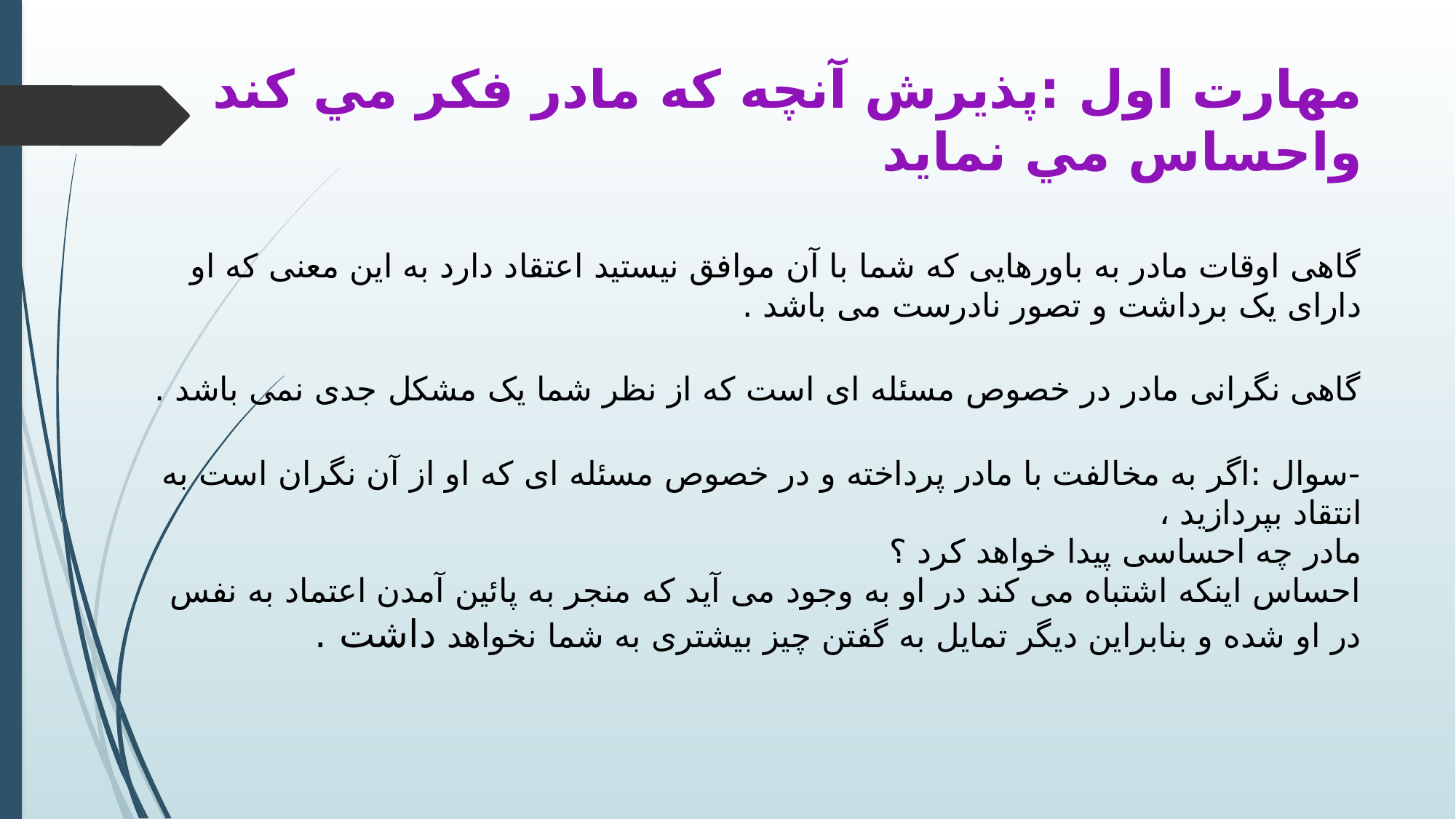

مهارت اول :پذيرش آنچه كه مادر فكر مي كند واحساس مي نمايد

گاهی اوقات مادر به باورهایی که شما با آن موافق نیستید اعتقاد دارد به این معنی که او دارای یک برداشت و تصور نادرست می باشد .
گاهی نگرانی مادر در خصوص مسئله ای است که از نظر شما یک مشکل جدی نمی باشد .
-سوال :اگر به مخالفت با مادر پرداخته و در خصوص مسئله ای که او از آن نگران است به انتقاد بپردازید ،
مادر چه احساسی پیدا خواهد کرد ؟
احساس اینکه اشتباه می کند در او به وجود می آید که منجر به پائین آمدن اعتماد به نفس در او شده و بنابراین دیگر تمایل به گفتن چیز بیشتری به شما نخواهد داشت .